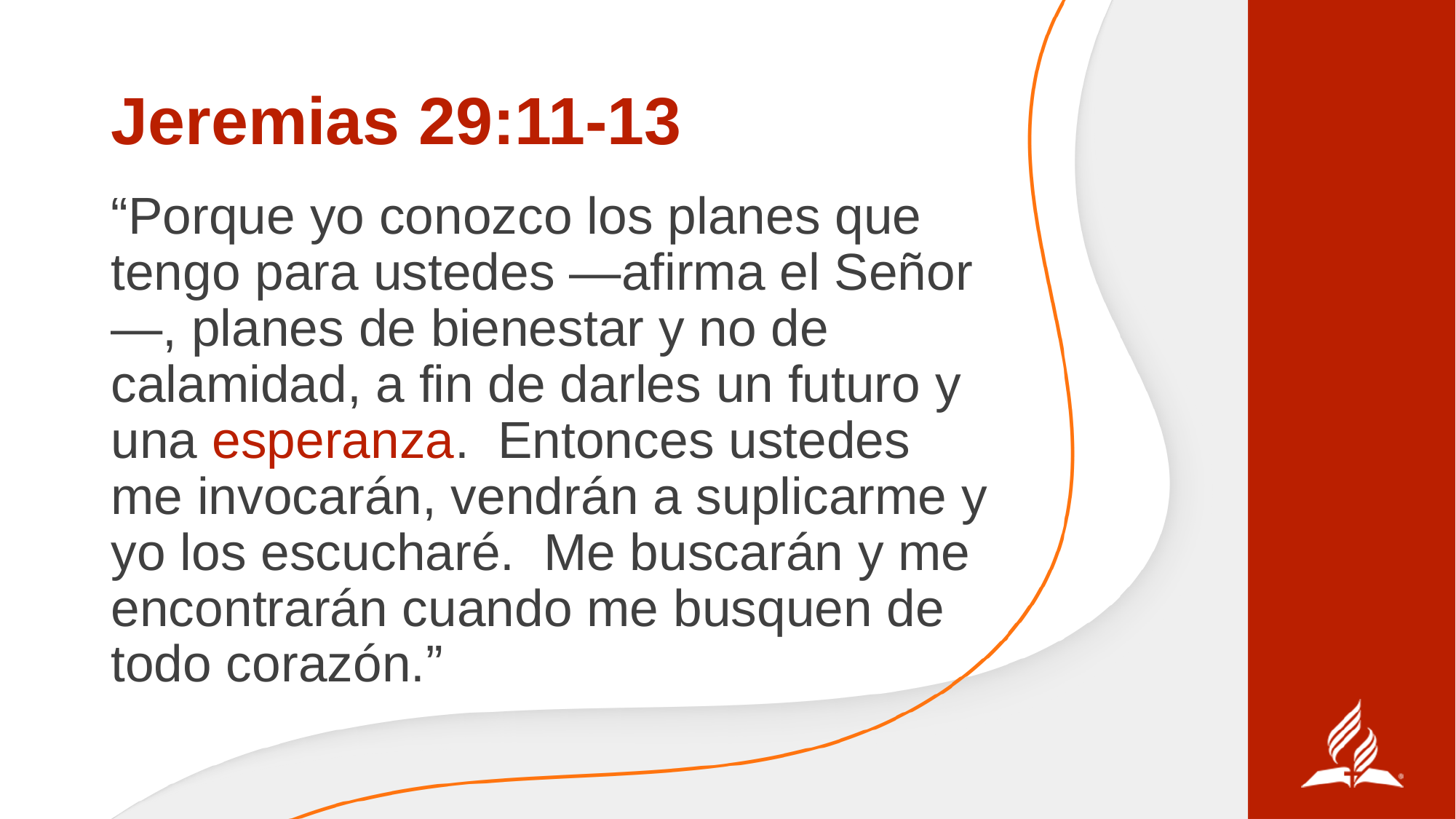

# Jeremias 29:11-13
“Porque yo conozco los planes que tengo para ustedes —afirma el Señor—, planes de bienestar y no de calamidad, a fin de darles un futuro y una esperanza.  Entonces ustedes me invocarán, vendrán a suplicarme y yo los escucharé.  Me buscarán y me encontrarán cuando me busquen de todo corazón.”